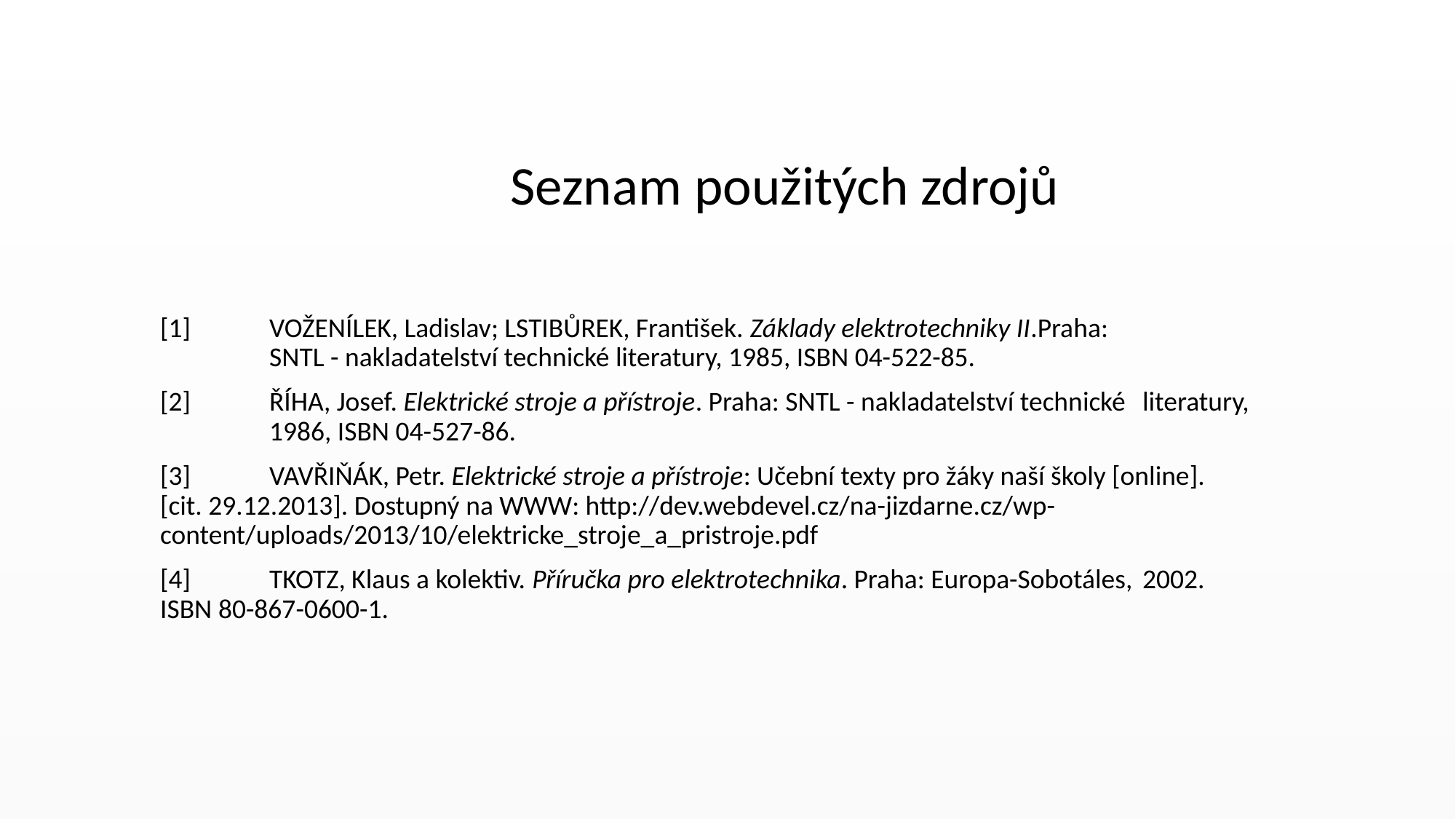

# Seznam použitých zdrojů

[1]	VOŽENÍLEK, Ladislav; LSTIBŮREK, František. Základy elektrotechniky II.Praha:
	SNTL - nakladatelství technické literatury, 1985, ISBN 04-522-85.
[2]	ŘÍHA, Josef. Elektrické stroje a přístroje. Praha: SNTL - nakladatelství technické 	literatury, 	1986, ISBN 04-527-86.
[3]	VAVŘIŇÁK, Petr. Elektrické stroje a přístroje: Učební texty pro žáky naší školy [online]. 	[cit. 29.12.2013]. Dostupný na WWW: http://dev.webdevel.cz/na-jizdarne.cz/wp- 	content/uploads/2013/10/elektricke_stroje_a_pristroje.pdf
[4]	TKOTZ, Klaus a kolektiv. Příručka pro elektrotechnika. Praha: Europa-Sobotáles, 	2002. 	ISBN 80-867-0600-1.